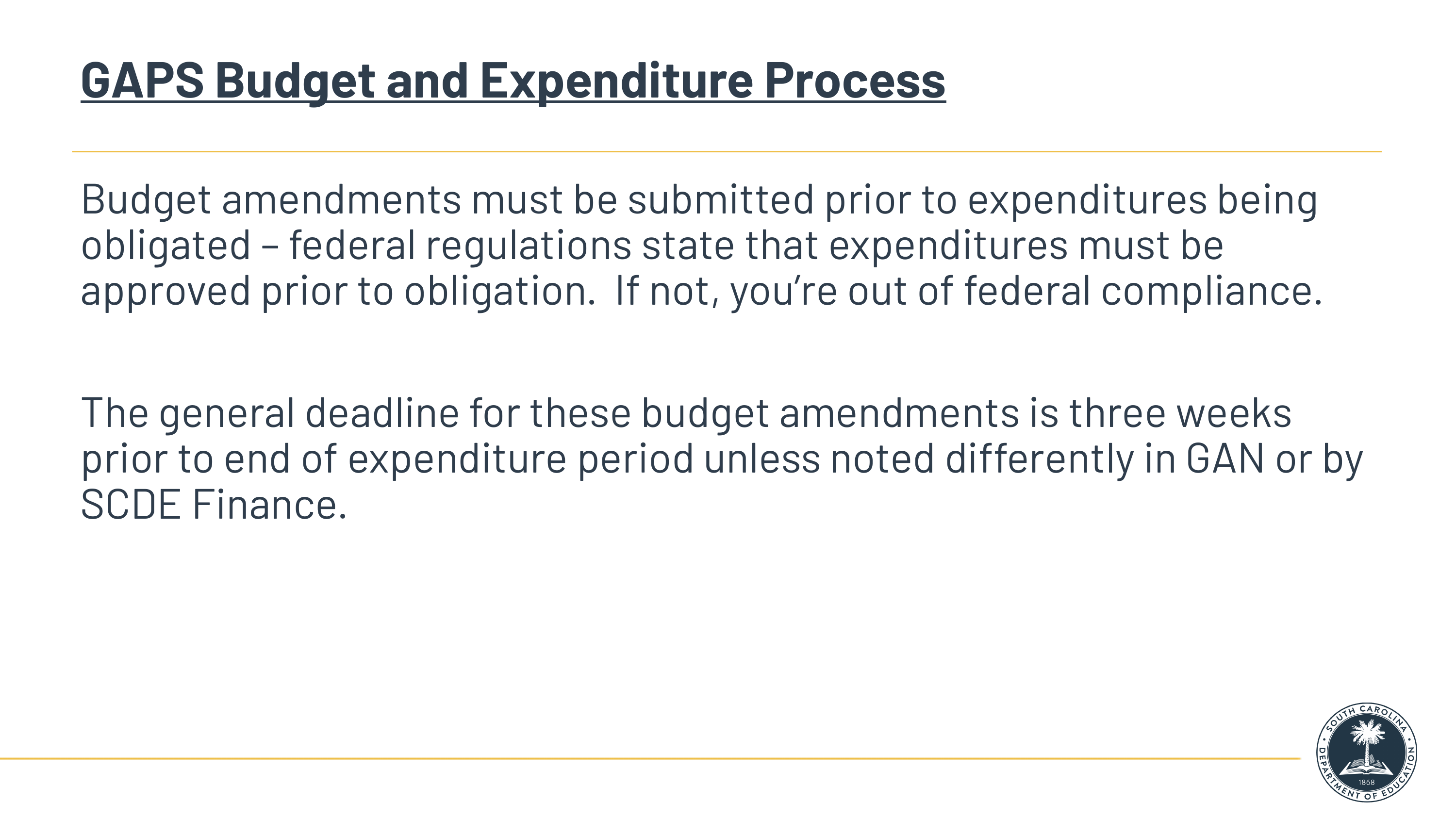

# GAPS Budget and Expenditure Process
Budget amendments must be submitted prior to expenditures being obligated – federal regulations state that expenditures must be approved prior to obligation.  If not, you’re out of federal compliance.

The general deadline for these budget amendments is three weeks prior to end of expenditure period unless noted differently in GAN or by SCDE Finance.